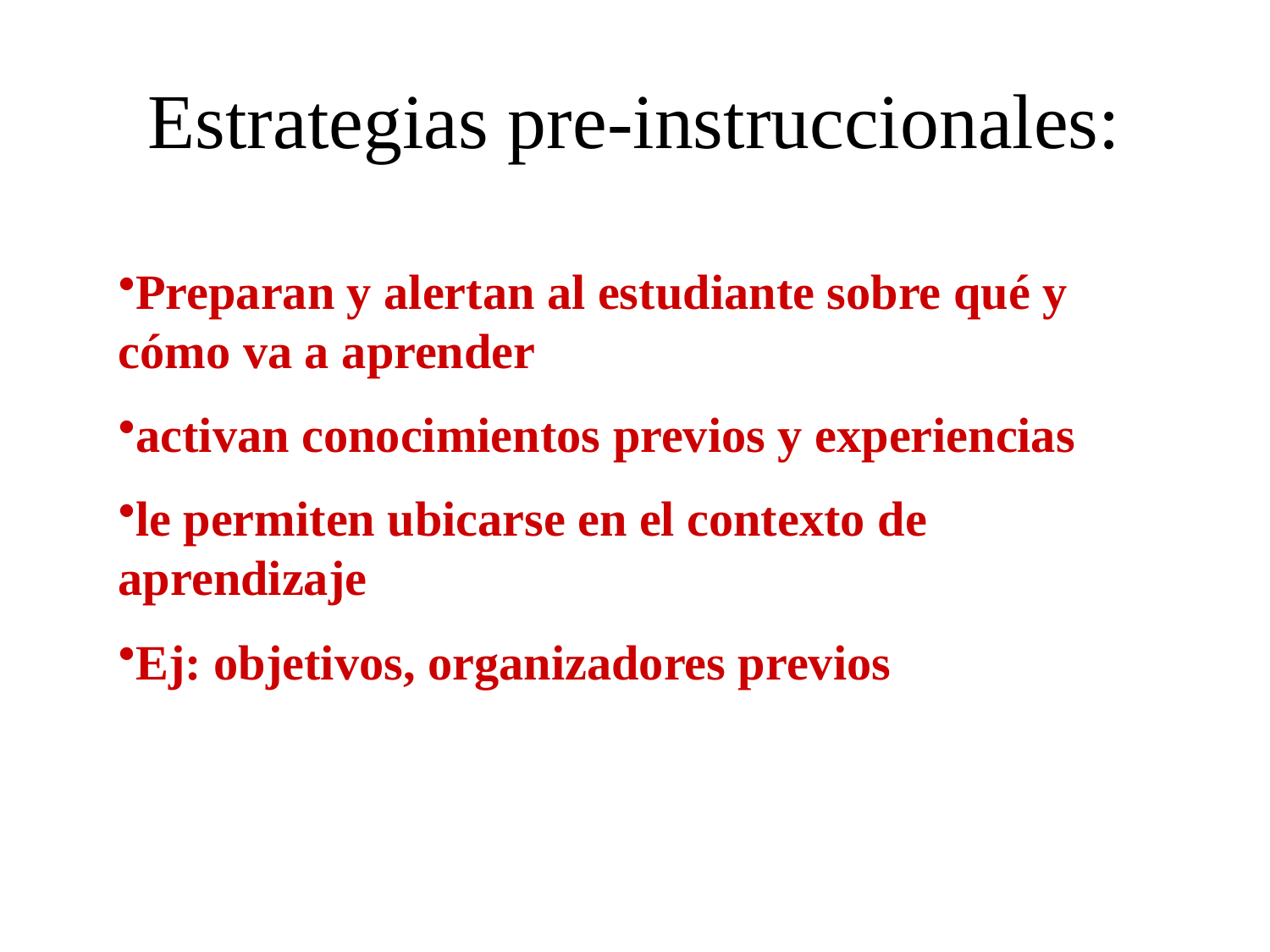

# Estrategias pre-instruccionales:
Preparan y alertan al estudiante sobre qué y cómo va a aprender
activan conocimientos previos y experiencias
le permiten ubicarse en el contexto de aprendizaje
Ej: objetivos, organizadores previos